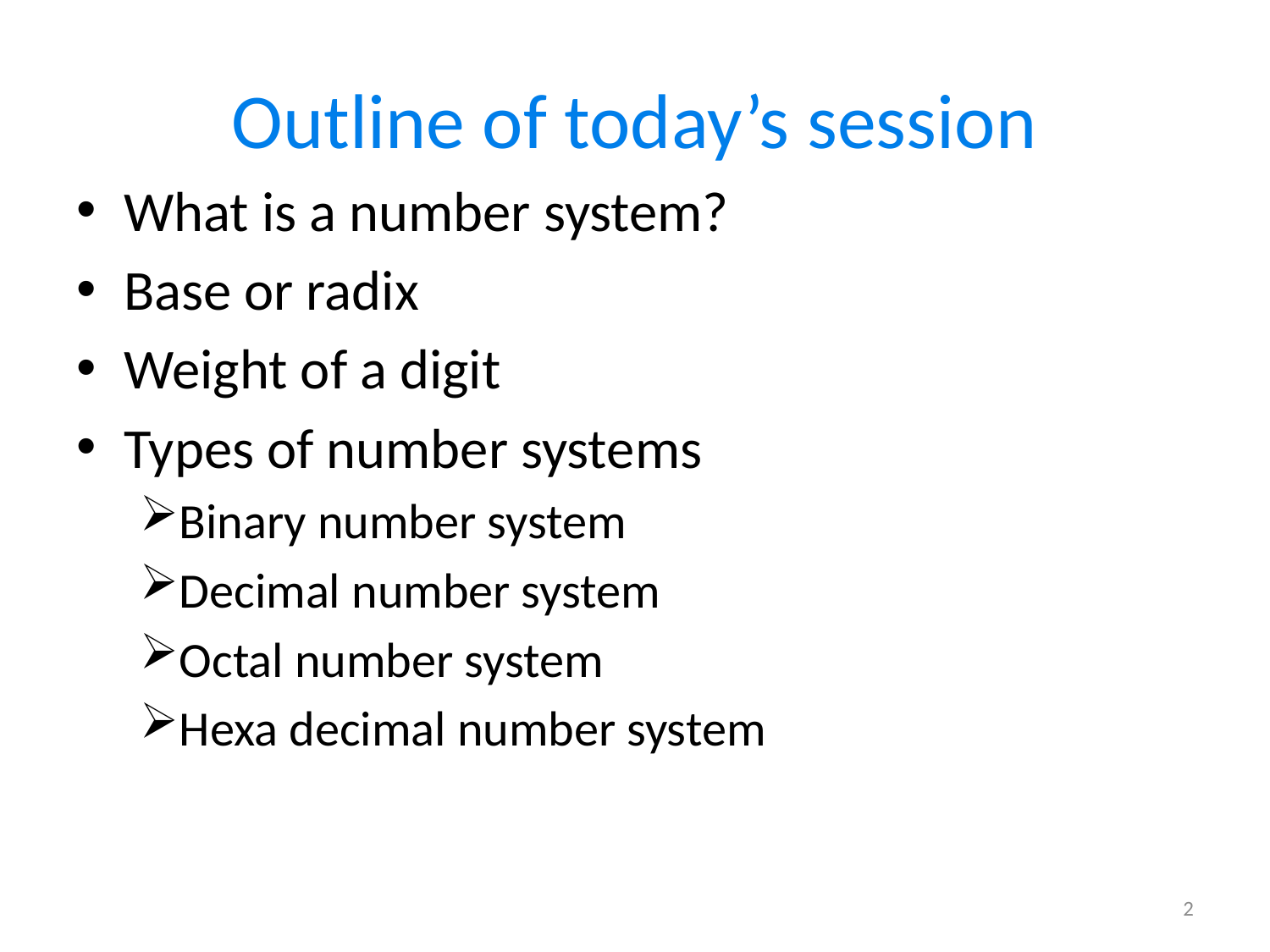

# Outline of today’s session
What is a number system?
Base or radix
Weight of a digit
Types of number systems
Binary number system
Decimal number system
Octal number system
Hexa decimal number system
2